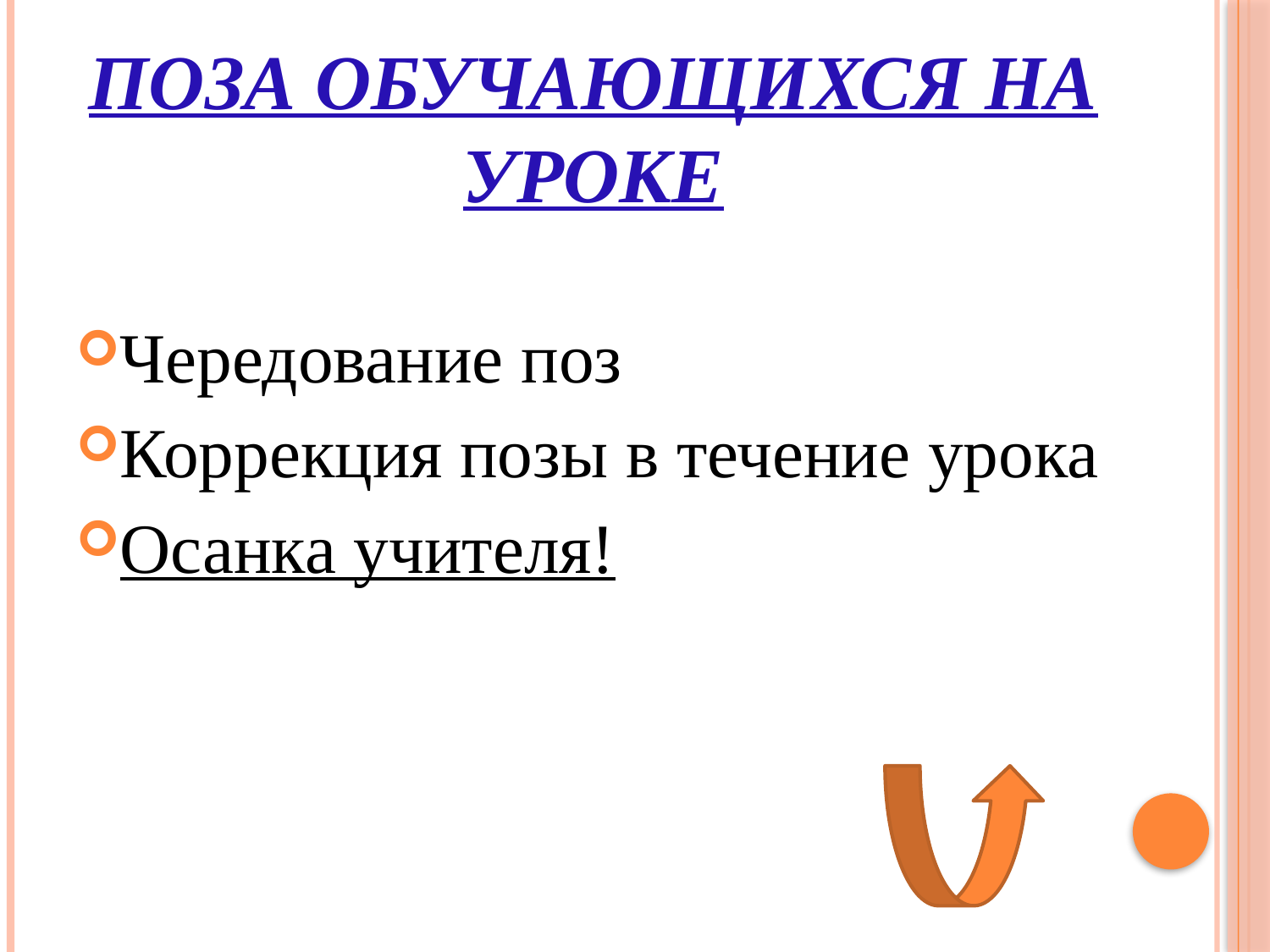

# Поза обучающихся на уроке
Чередование поз
Коррекция позы в течение урока
Осанка учителя!